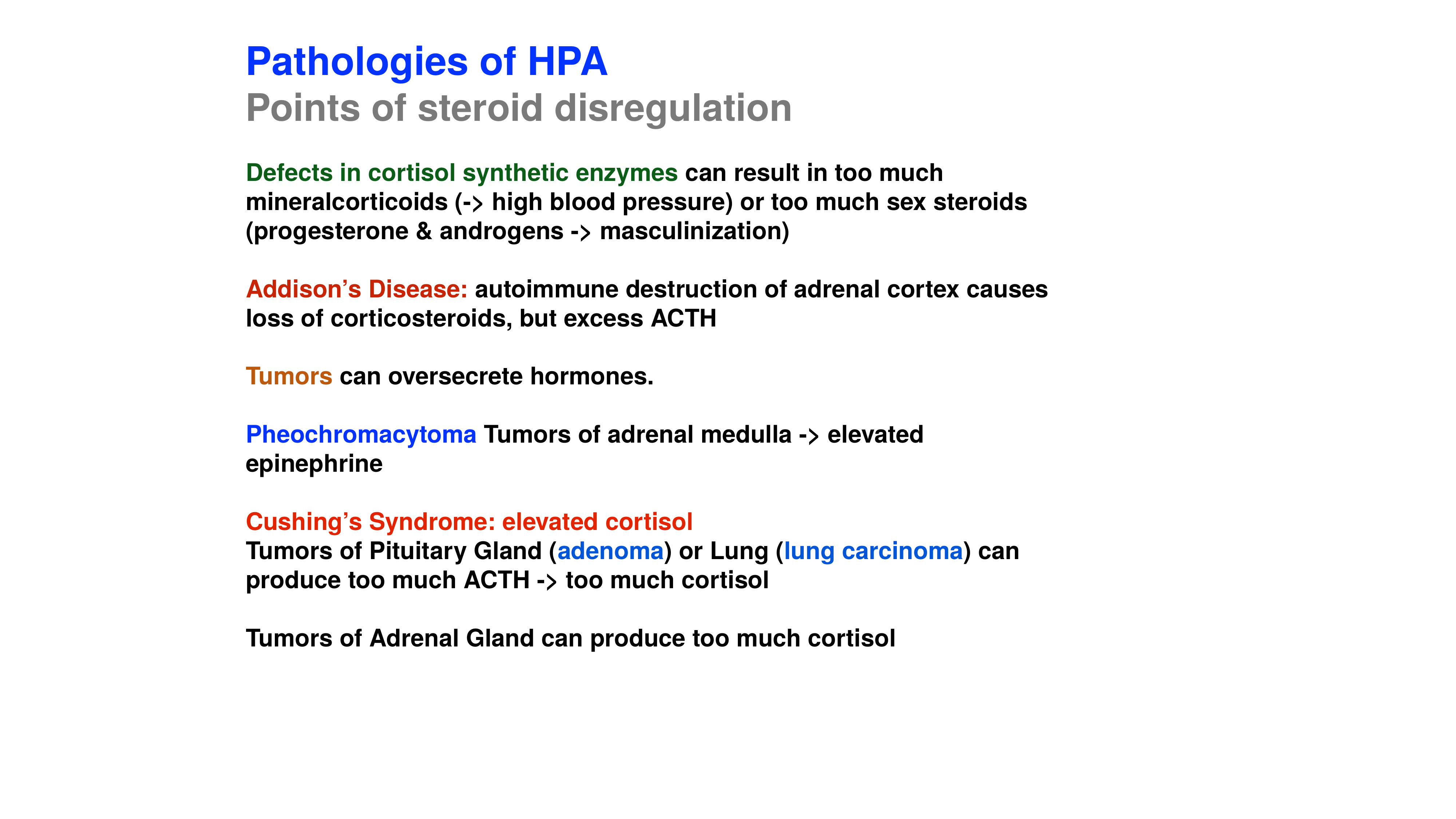

# Pathologies of HPA
Points of steroid disregulation
Defects in cortisol synthetic enzymes can result in too much mineralcorticoids (-> high blood pressure) or too much sex steroids (progesterone & androgens -> masculinization)

Addison’s Disease: autoimmune destruction of adrenal cortex causes loss of corticosteroids, but excess ACTH

Tumors can oversecrete hormones.

Pheochromacytoma Tumors of adrenal medulla -> elevated epinephrine

Cushing’s Syndrome: elevated cortisol
Tumors of Pituitary Gland (adenoma) or Lung (lung carcinoma) can produce too much ACTH -> too much cortisol

Tumors of Adrenal Gland can produce too much cortisol